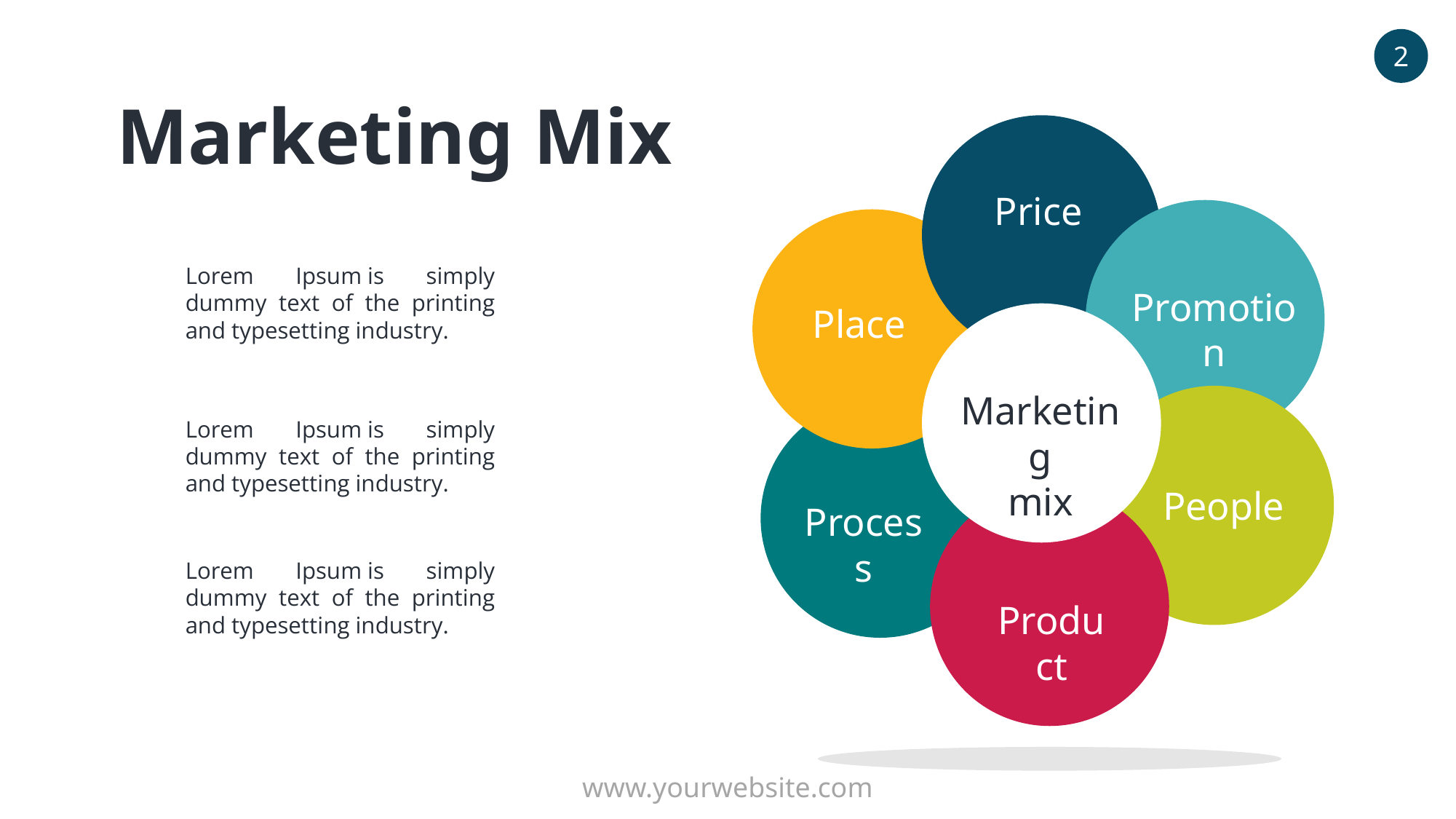

2
Marketing Mix

Price
Promotion
Place
Marketing
mix
People
Process
Product
Lorem Ipsum is simply dummy text of the printing and typesetting industry.
Lorem Ipsum is simply dummy text of the printing and typesetting industry.
Lorem Ipsum is simply dummy text of the printing and typesetting industry.

www.yourwebsite.com